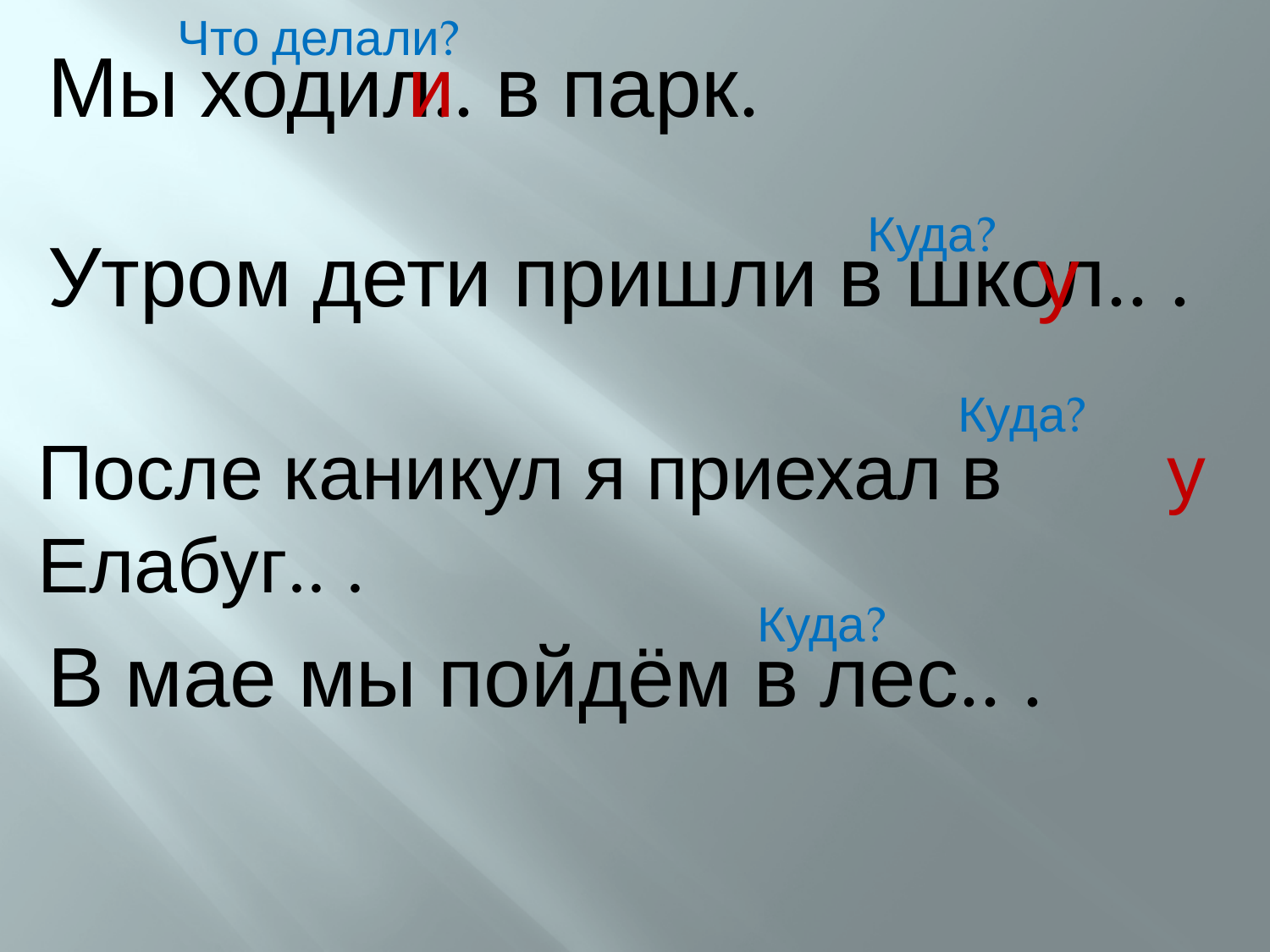

Что делали?
Мы ходил.. в парк.
и
Куда?
Утром дети пришли в школ.. .
у
Куда?
После каникул я приехал в Елабуг.. .
у
Куда?
В мае мы пойдём в лес.. .